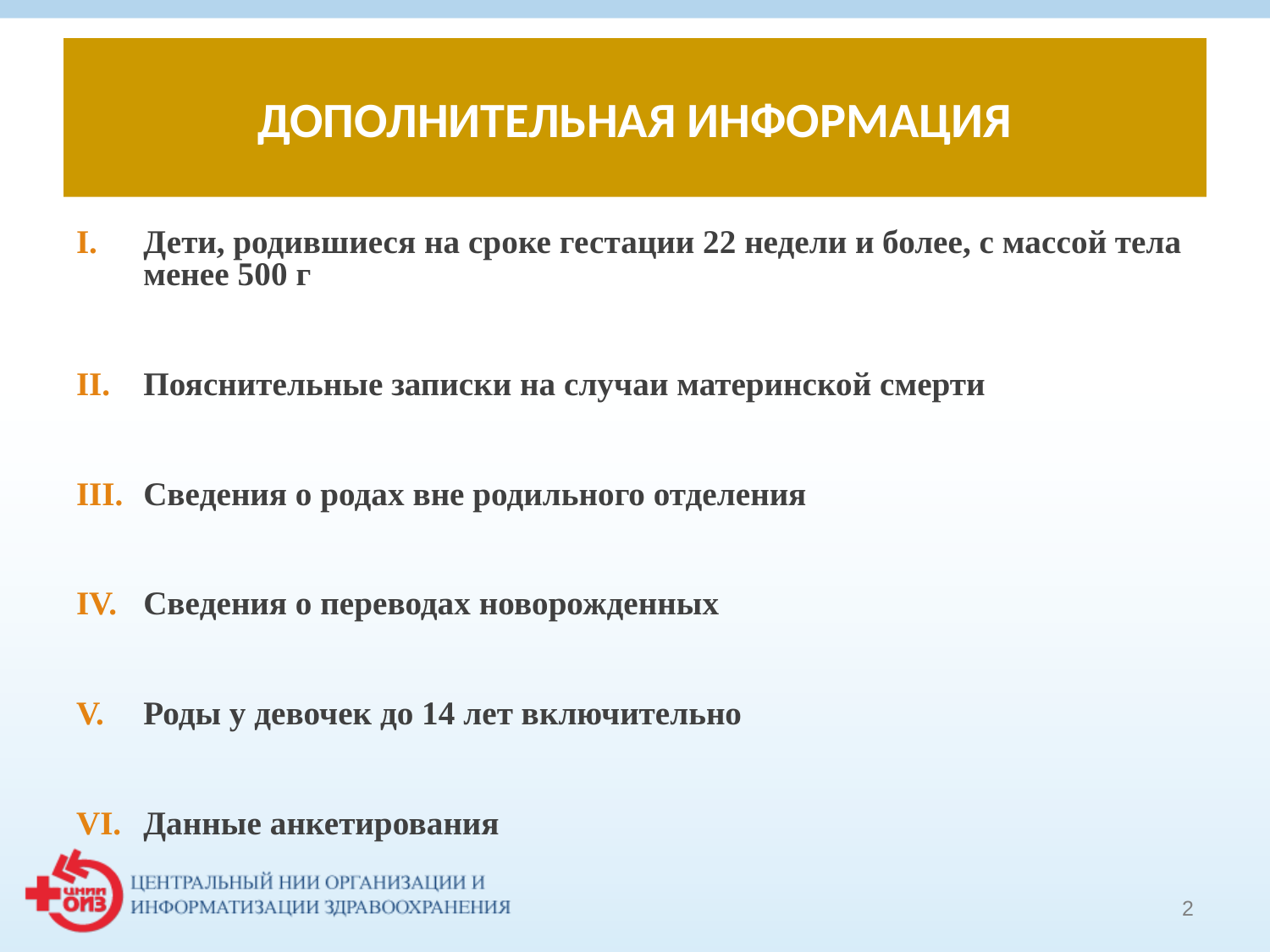

# ДОПОЛНИТЕЛЬНАЯ ИНФОРМАЦИЯ
Дети, родившиеся на сроке гестации 22 недели и более, с массой тела менее 500 г

Пояснительные записки на случаи материнской смерти

Сведения о родах вне родильного отделения

Сведения о переводах новорожденных

Роды у девочек до 14 лет включительно

Данные анкетирования

2